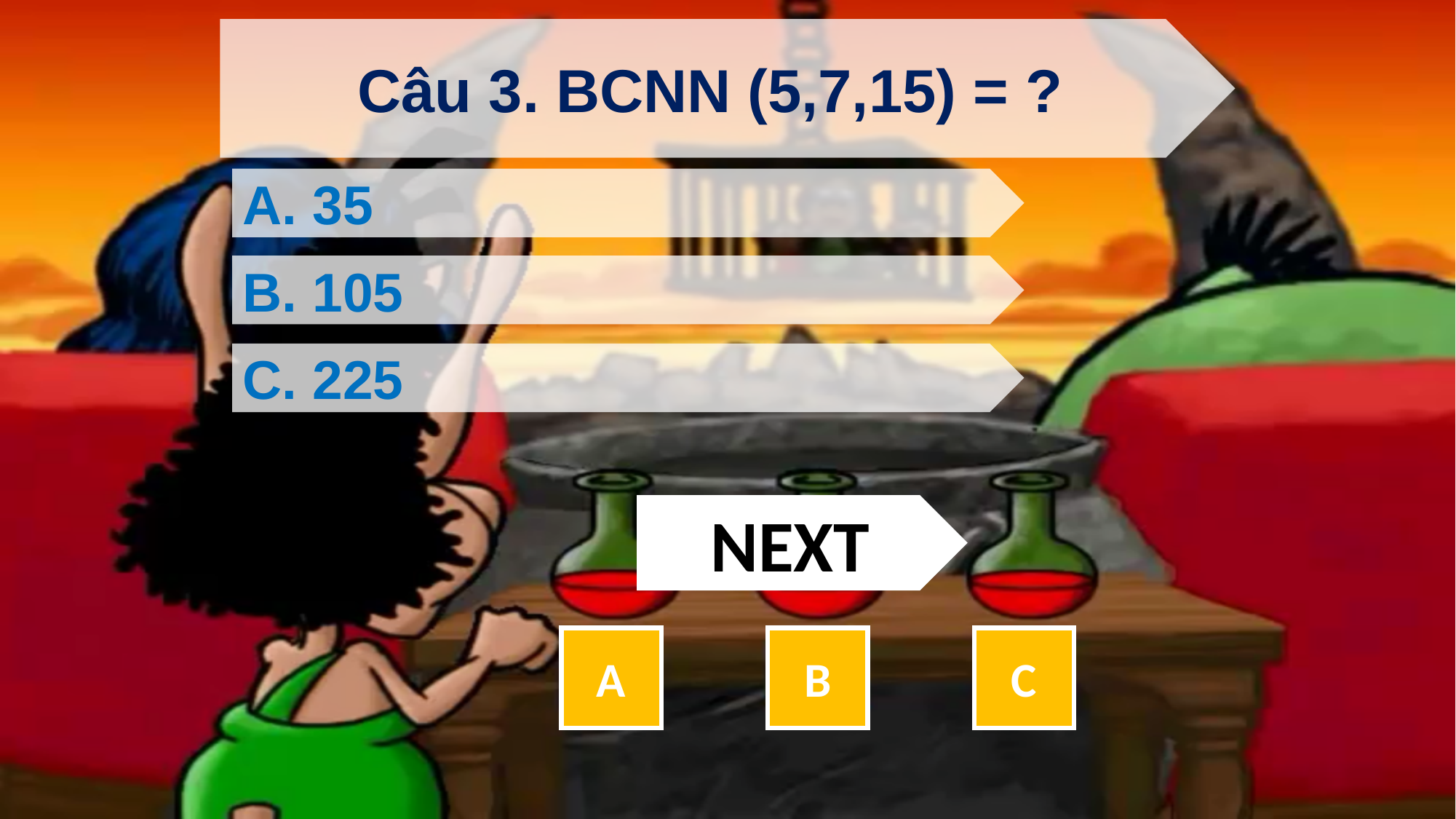

Câu 3. BCNN (5,7,15) = ?
A. 35
B. 105
C. 225
NEXT
A
B
C